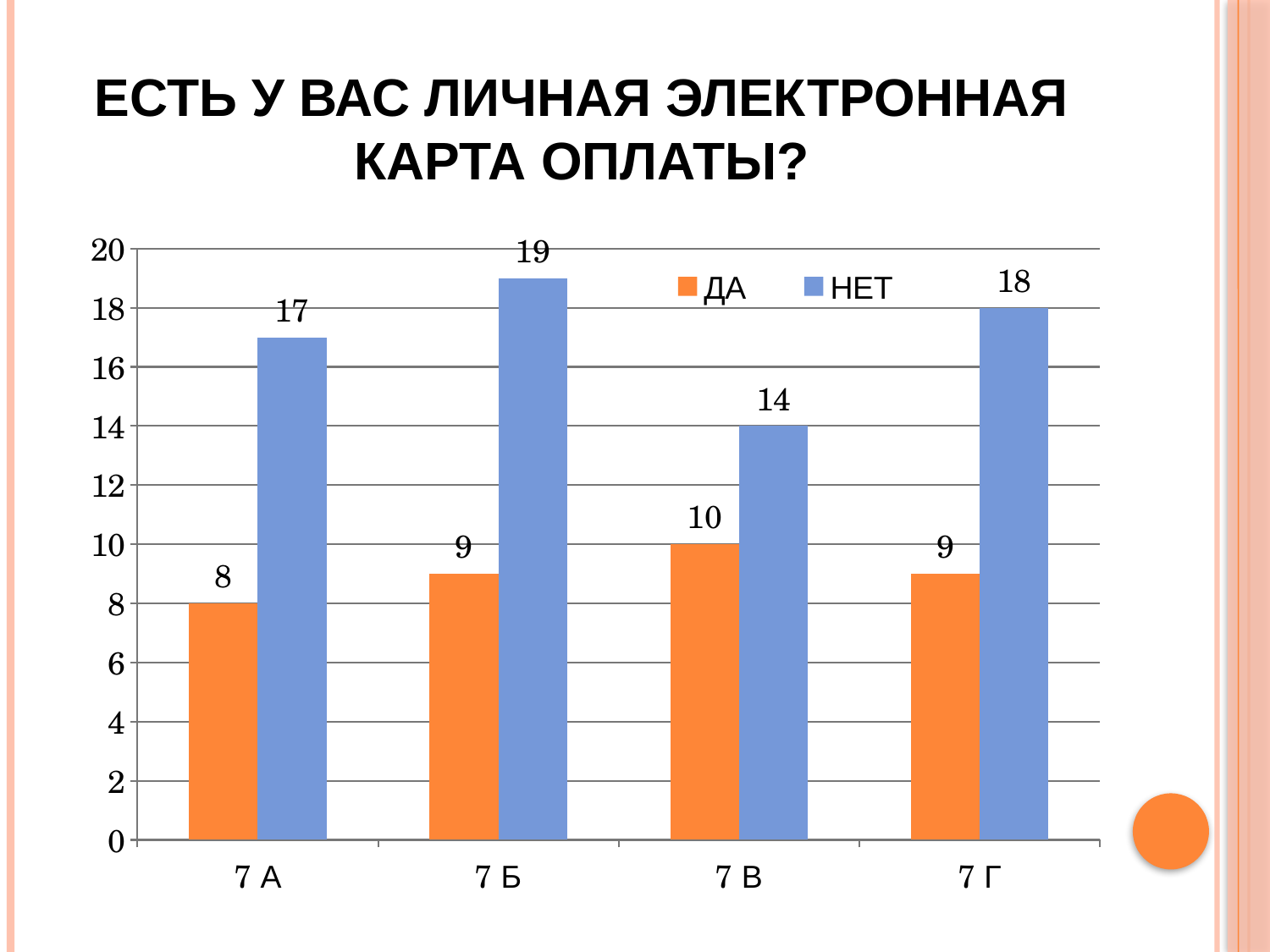

# Есть у вас личная электронная карта оплаты?

### Chart

| Category | ДА | НЕТ |
|---|---|---|
| 7 А | 8.0 | 17.0 |
| 7 Б | 9.0 | 19.0 |
| 7 В | 10.0 | 14.0 |
| 7 Г | 9.0 | 18.0 |